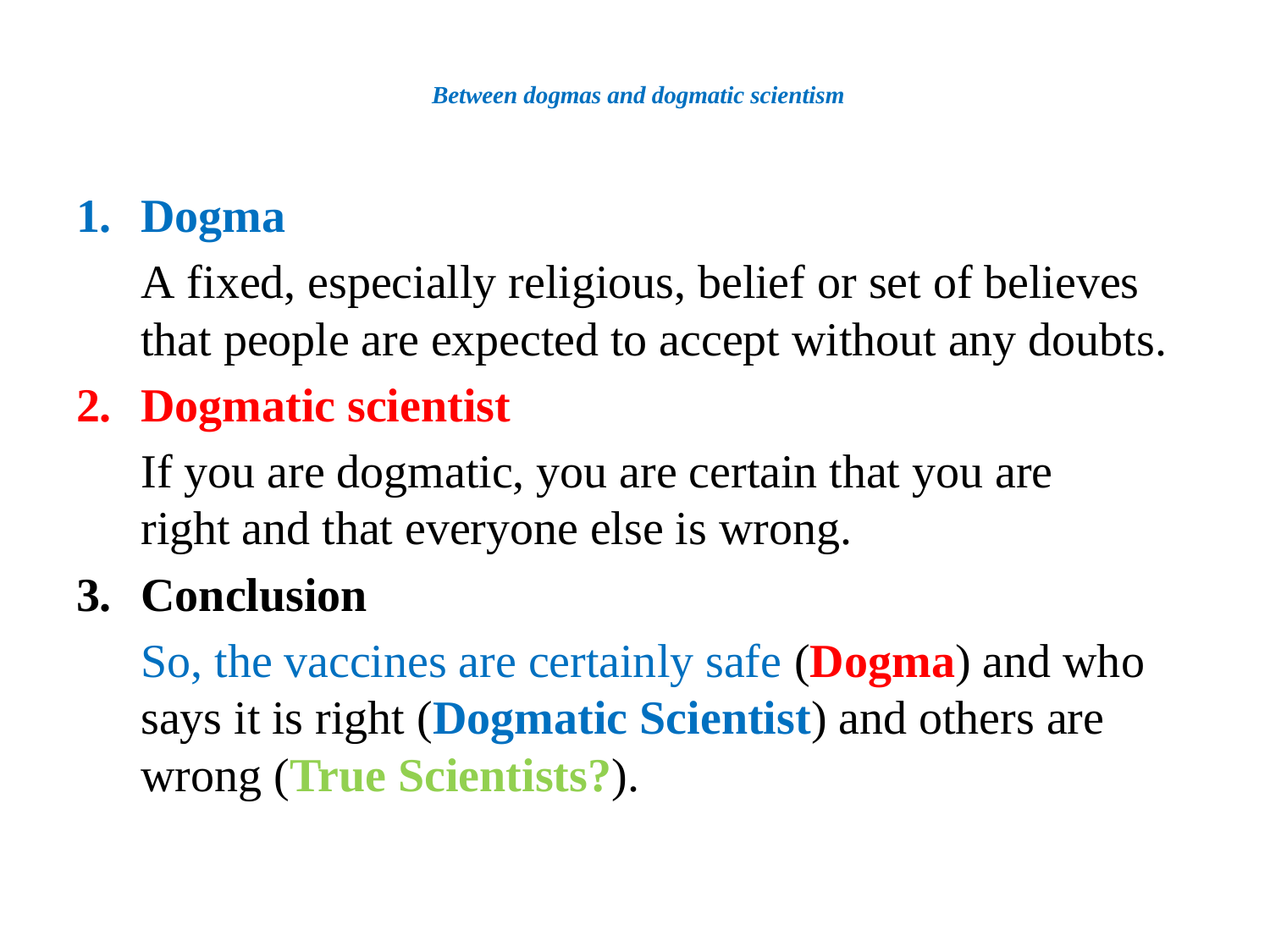

# ​ Between dogmas and dogmatic scientism
Dogma
	A fixed, especially religious, belief or set of believes that people are expected to accept without any doubts.
Dogmatic scientist
	If you are dogmatic, you are certain that you are right and that everyone else is wrong.
Conclusion
	So, the vaccines are certainly safe (Dogma) and who says it is right (Dogmatic Scientist) and others are wrong (True Scientists?).